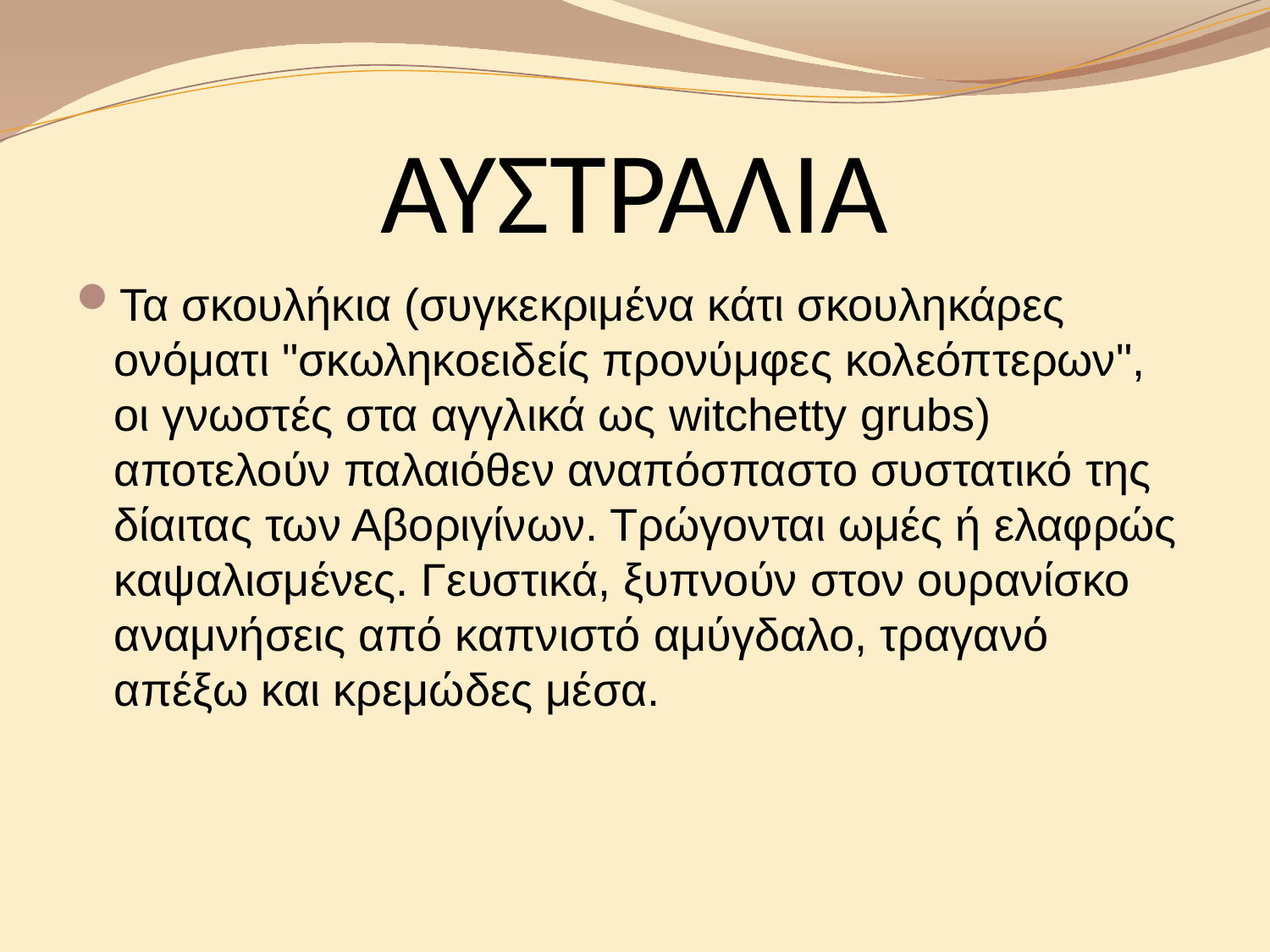

# ΑΥΣΤΡΑΛΙΑ
Τα σκουλήκια (συγκεκριμένα κάτι σκουληκάρες ονόματι "σκωληκοειδείς προνύμφες κολεόπτερων", οι γνωστές στα αγγλικά ως witchetty grubs) αποτελούν παλαιόθεν αναπόσπαστο συστατικό της δίαιτας των Αβοριγίνων. Τρώγονται ωμές ή ελαφρώς καψαλισμένες. Γευστικά, ξυπνούν στον ουρανίσκο αναμνήσεις από καπνιστό αμύγδαλο, τραγανό απέξω και κρεμώδες μέσα.